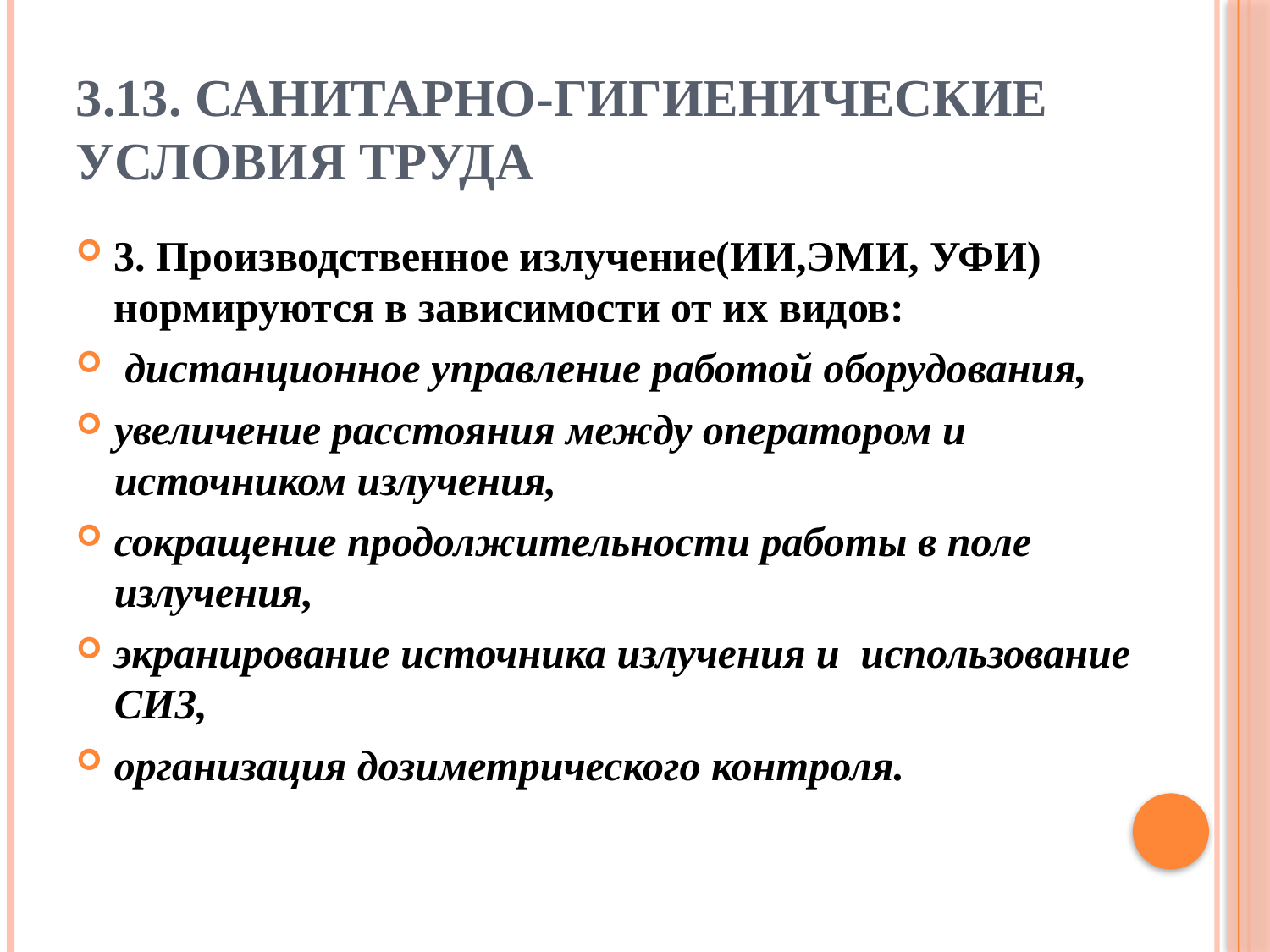

# 3.13. Санитарно-гигиенические условия труда
3. Производственное излучение(ИИ,ЭМИ, УФИ) нормируются в зависимости от их видов:
 дистанционное управление работой оборудования,
увеличение расстояния между оператором и источником излучения,
сокращение продолжительности рабо­ты в поле излучения,
экранирование источника излучения и  использование СИЗ,
организация дозиметрического контроля.